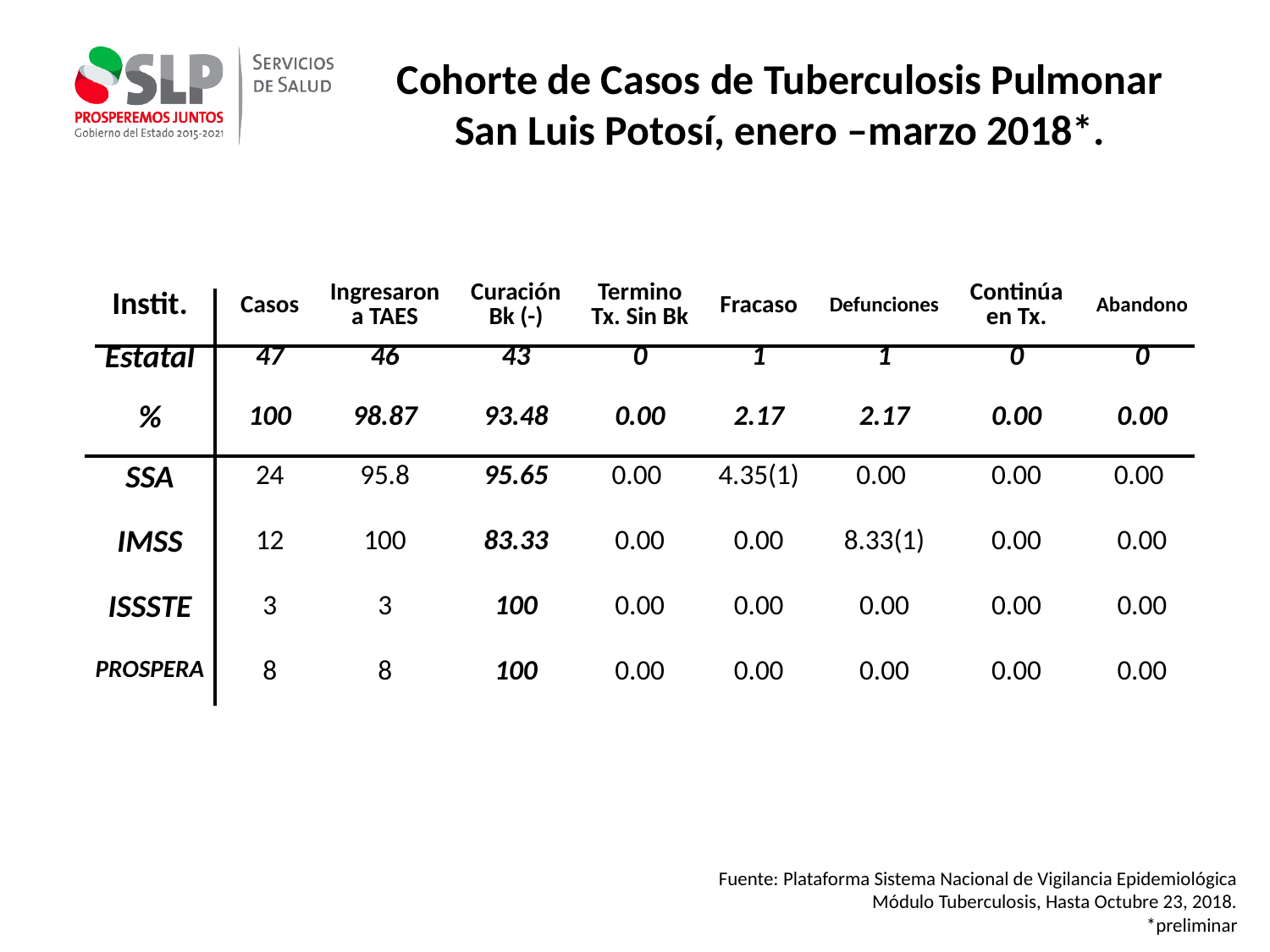

Cohorte de Casos de Tuberculosis Pulmonar
San Luis Potosí, enero –marzo 2018*.
| Instit. | Casos | Ingresaron a TAES | Curación Bk (-) | Termino Tx. Sin Bk | Fracaso | Defunciones | Continúa en Tx. | Abandono |
| --- | --- | --- | --- | --- | --- | --- | --- | --- |
| Estatal | 47 | 46 | 43 | 0 | 1 | 1 | 0 | 0 |
| % | 100 | 98.87 | 93.48 | 0.00 | 2.17 | 2.17 | 0.00 | 0.00 |
| SSA | 24 | 95.8 | 95.65 | 0.00 | 4.35(1) | 0.00 | 0.00 | 0.00 |
| IMSS | 12 | 100 | 83.33 | 0.00 | 0.00 | 8.33(1) | 0.00 | 0.00 |
| ISSSTE | 3 | 3 | 100 | 0.00 | 0.00 | 0.00 | 0.00 | 0.00 |
| PROSPERA | 8 | 8 | 100 | 0.00 | 0.00 | 0.00 | 0.00 | 0.00 |
Fuente: Plataforma Sistema Nacional de Vigilancia Epidemiológica
Módulo Tuberculosis, Hasta Octubre 23, 2018.
*preliminar